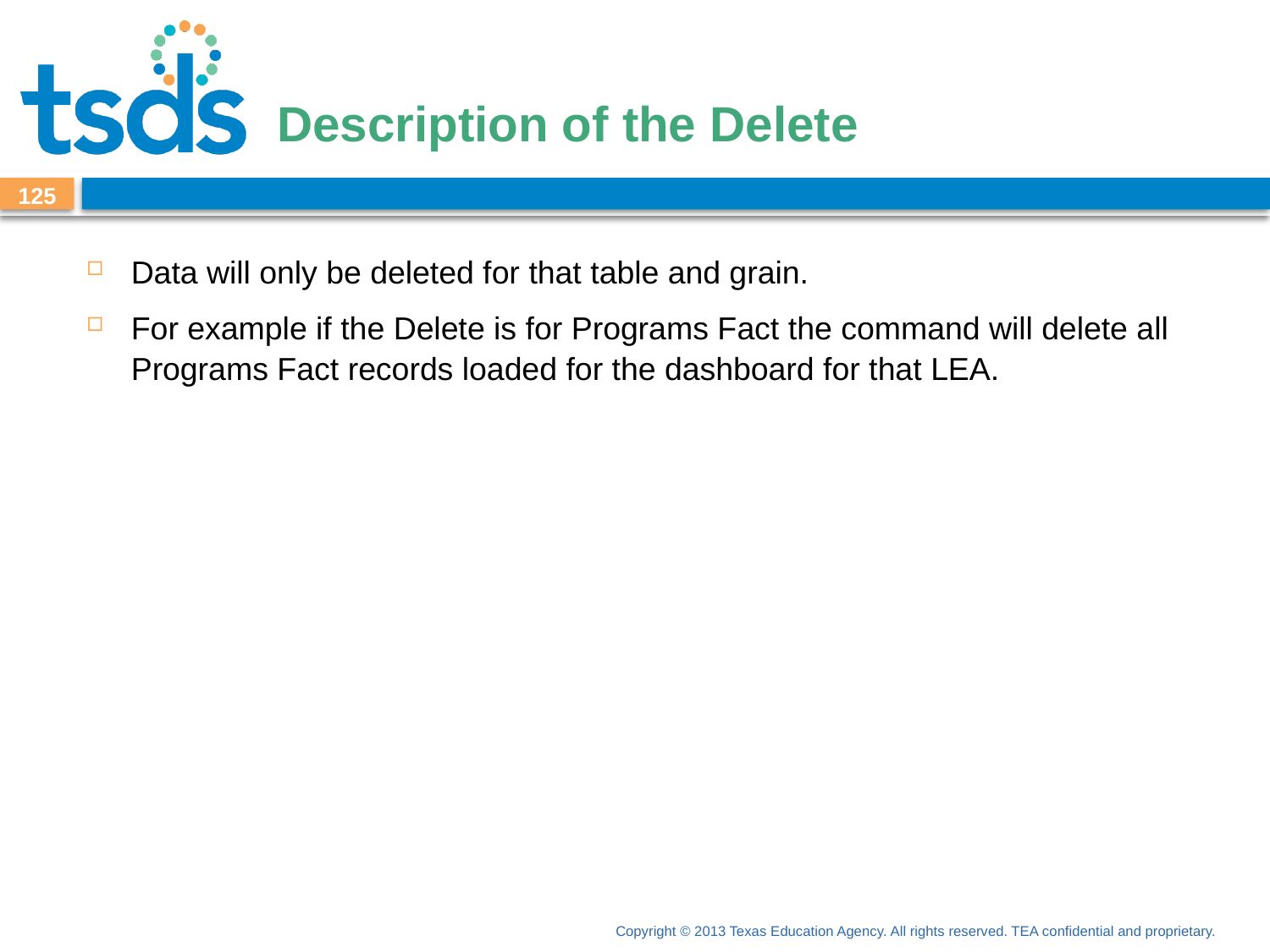

# Description of the Delete
125
Data will only be deleted for that table and grain.
For example if the Delete is for Programs Fact the command will delete all Programs Fact records loaded for the dashboard for that LEA.